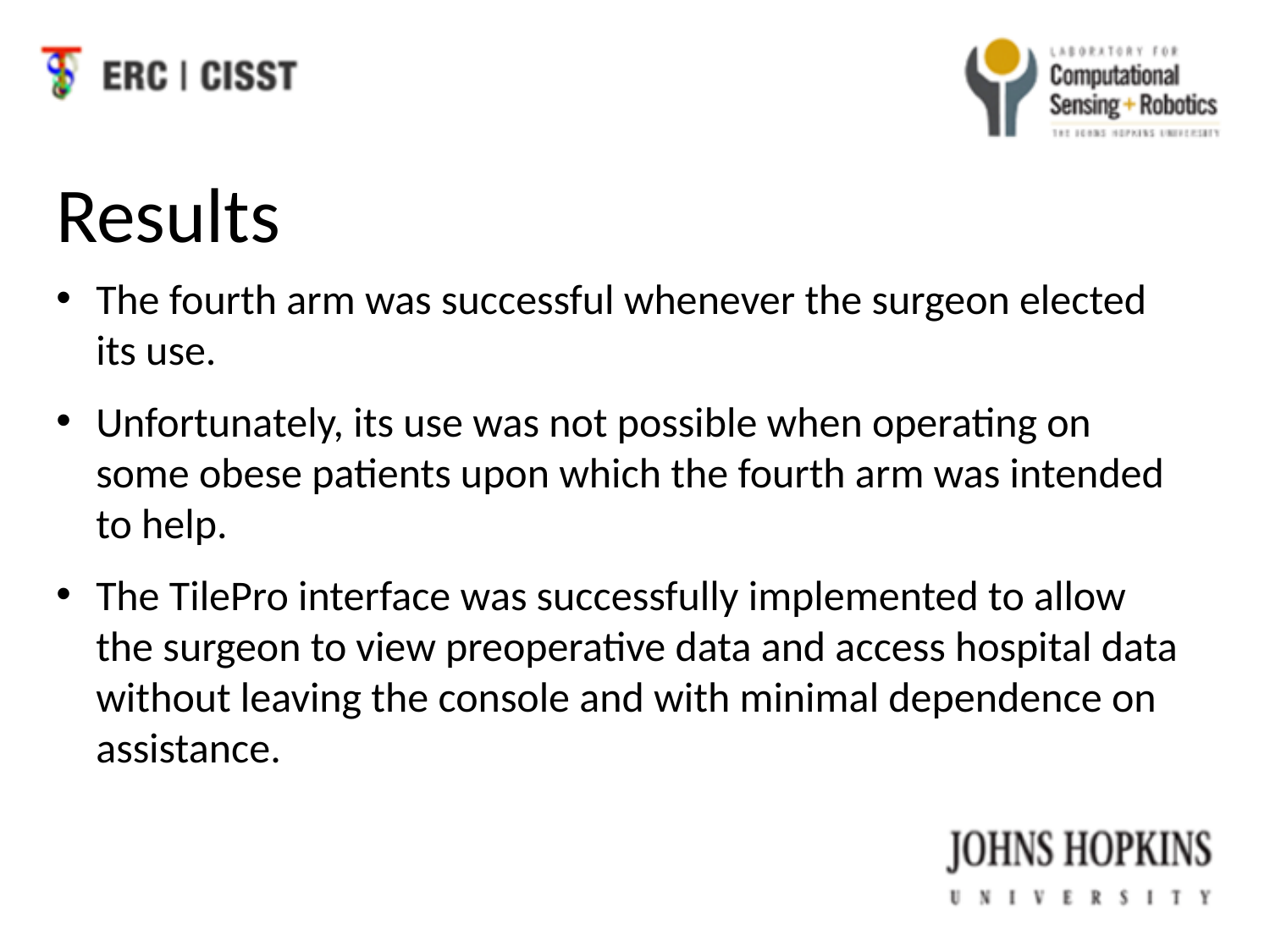

Results
The fourth arm was successful whenever the surgeon elected its use.
Unfortunately, its use was not possible when operating on some obese patients upon which the fourth arm was intended to help.
The TilePro interface was successfully implemented to allow the surgeon to view preoperative data and access hospital data without leaving the console and with minimal dependence on assistance.